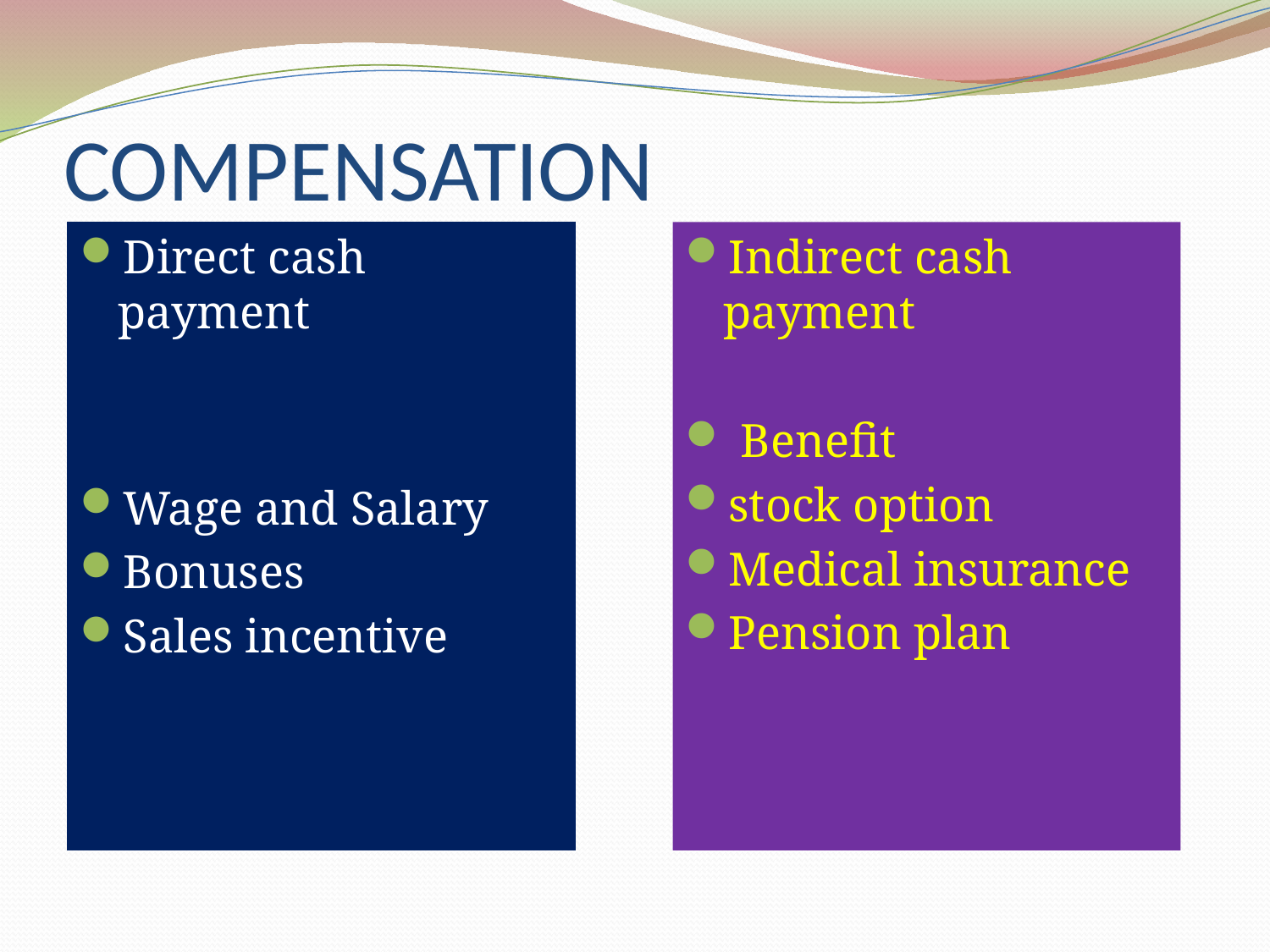

# COMPENSATION
Direct cash payment

Wage and Salary
Bonuses
Sales incentive
Indirect cash payment

 Benefit
stock option
Medical insurance
Pension plan